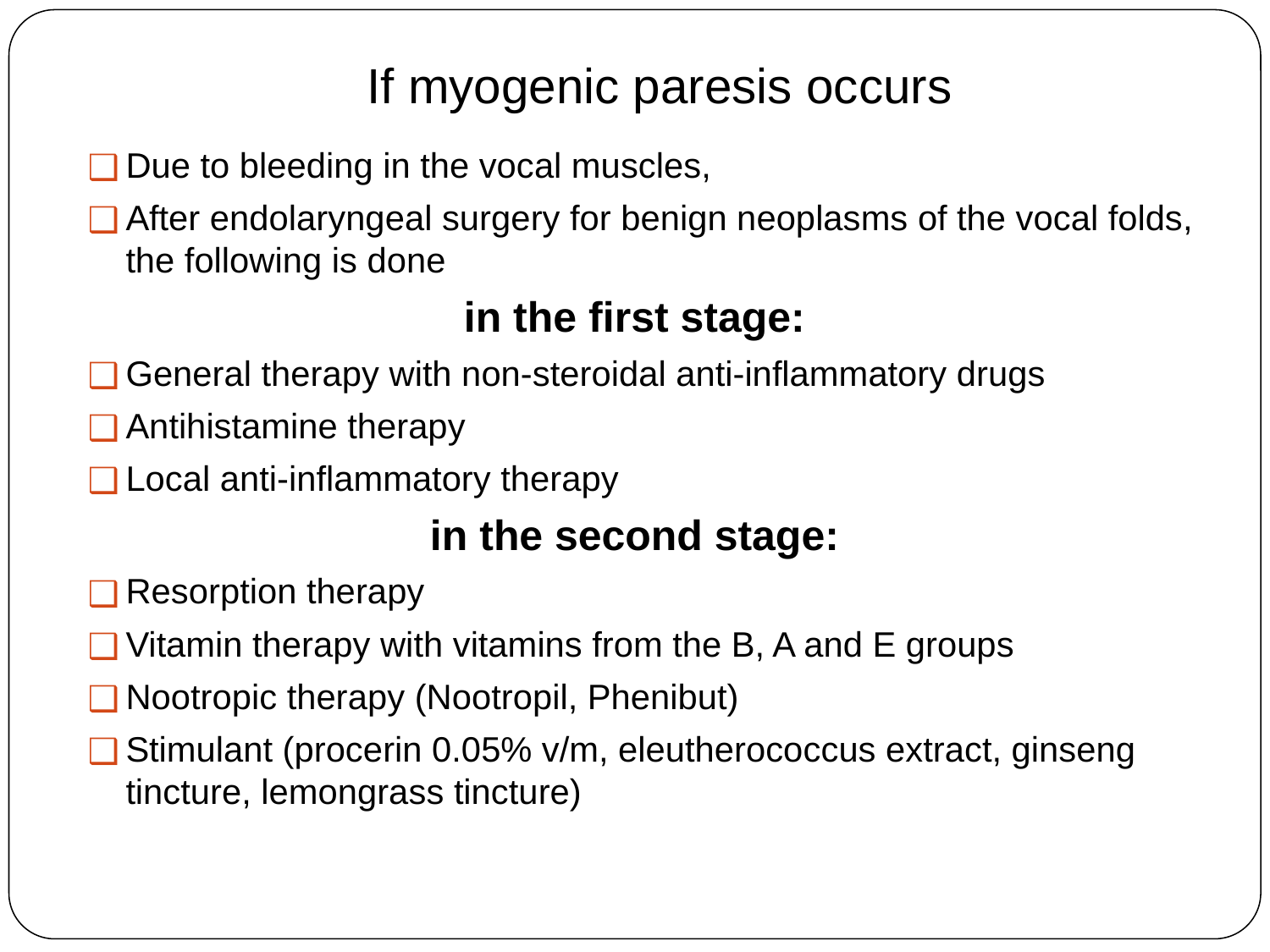

# If myogenic paresis occurs
Due to bleeding in the vocal muscles,
After endolaryngeal surgery for benign neoplasms of the vocal folds, the following is done
in the first stage:
General therapy with non-steroidal anti-inflammatory drugs
Antihistamine therapy
Local anti-inflammatory therapy
in the second stage:
Resorption therapy
Vitamin therapy with vitamins from the B, A and E groups
Nootropic therapy (Nootropil, Phenibut)
Stimulant (procerin 0.05% v/m, eleutherococcus extract, ginseng tincture, lemongrass tincture)